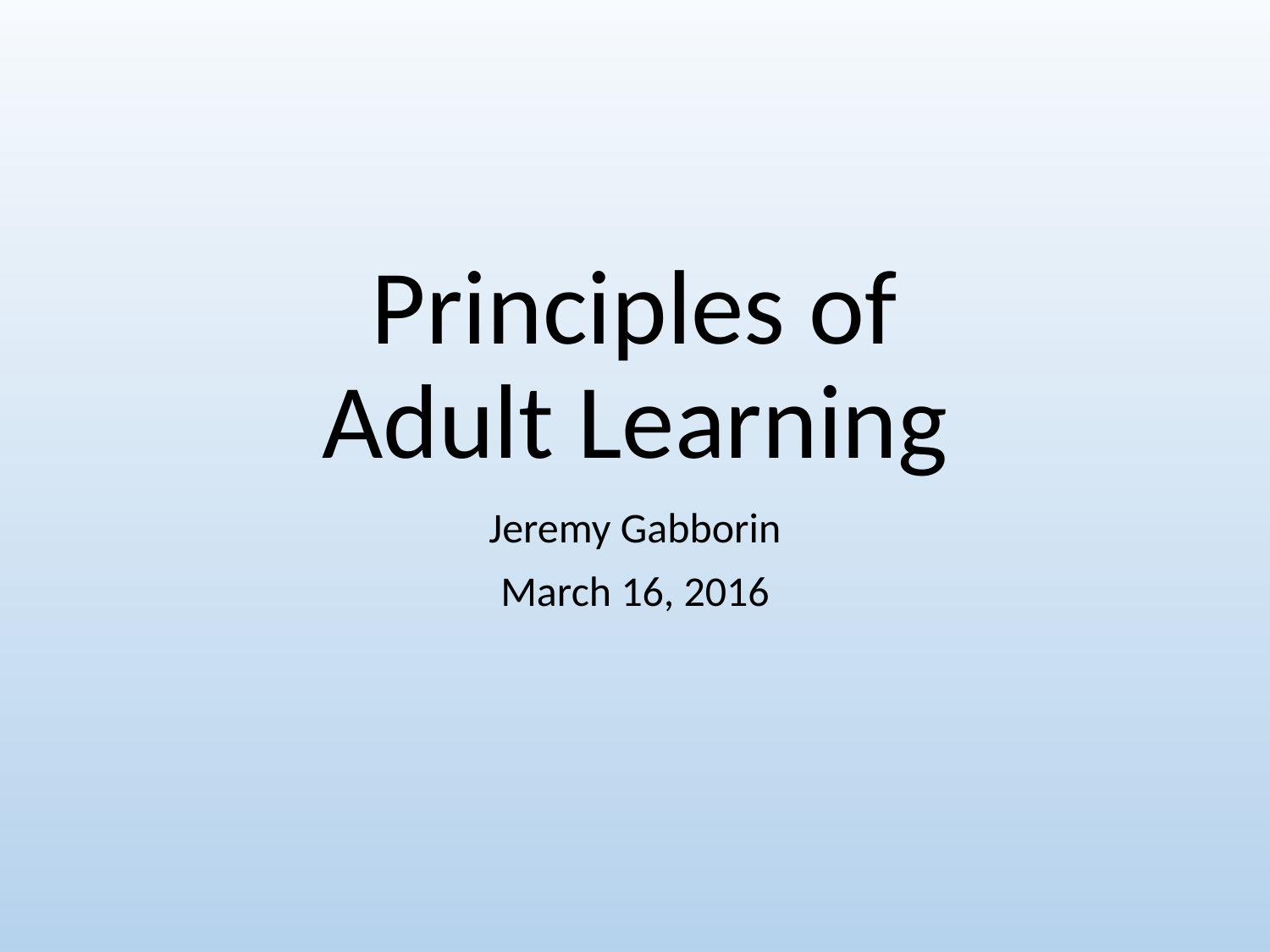

# Principles of Adult Learning
Jeremy Gabborin
March 16, 2016